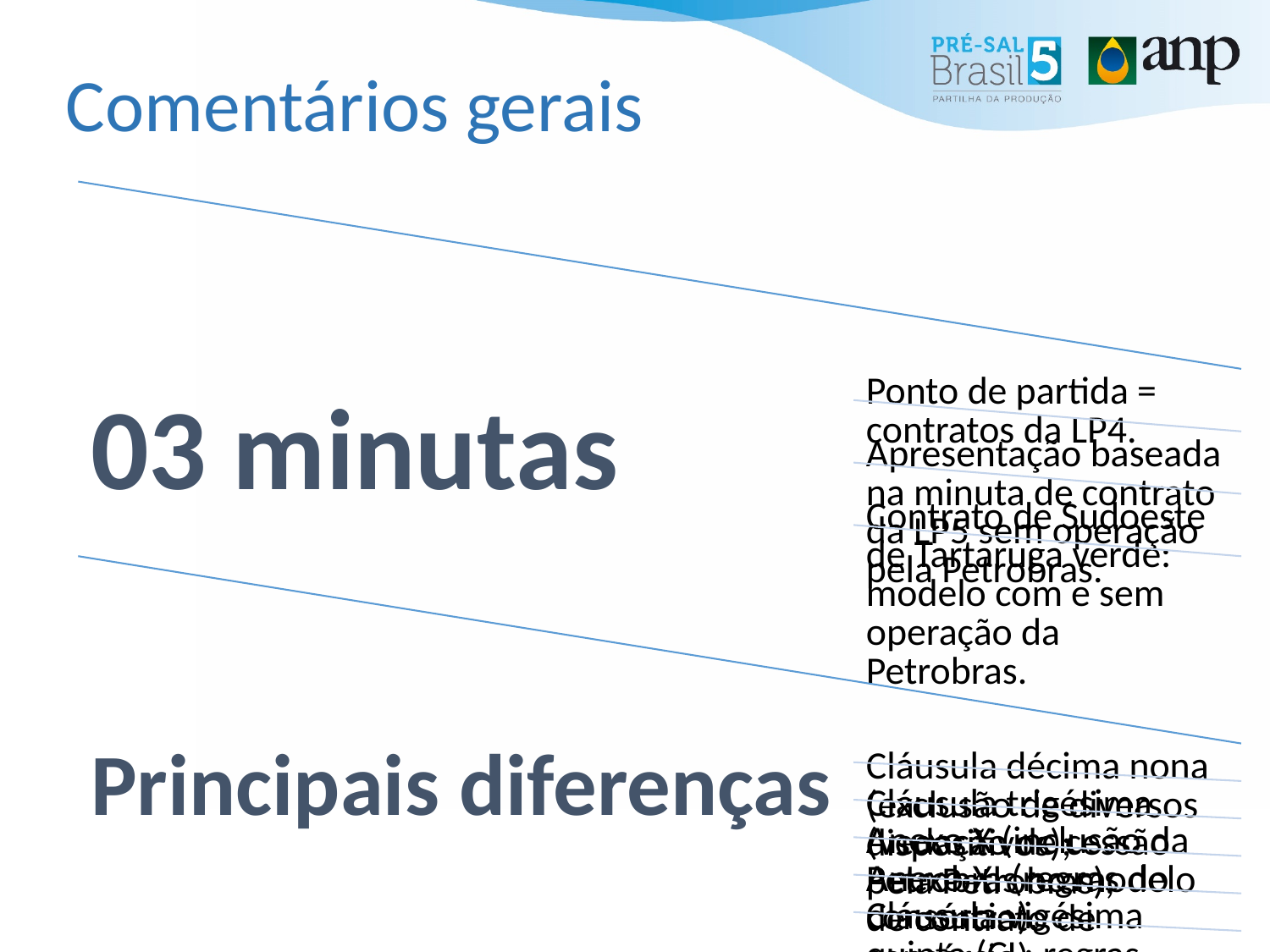

# Comentários gerais
Principais diferenças
03 minutas
Ponto de partida = contratos da LP4.